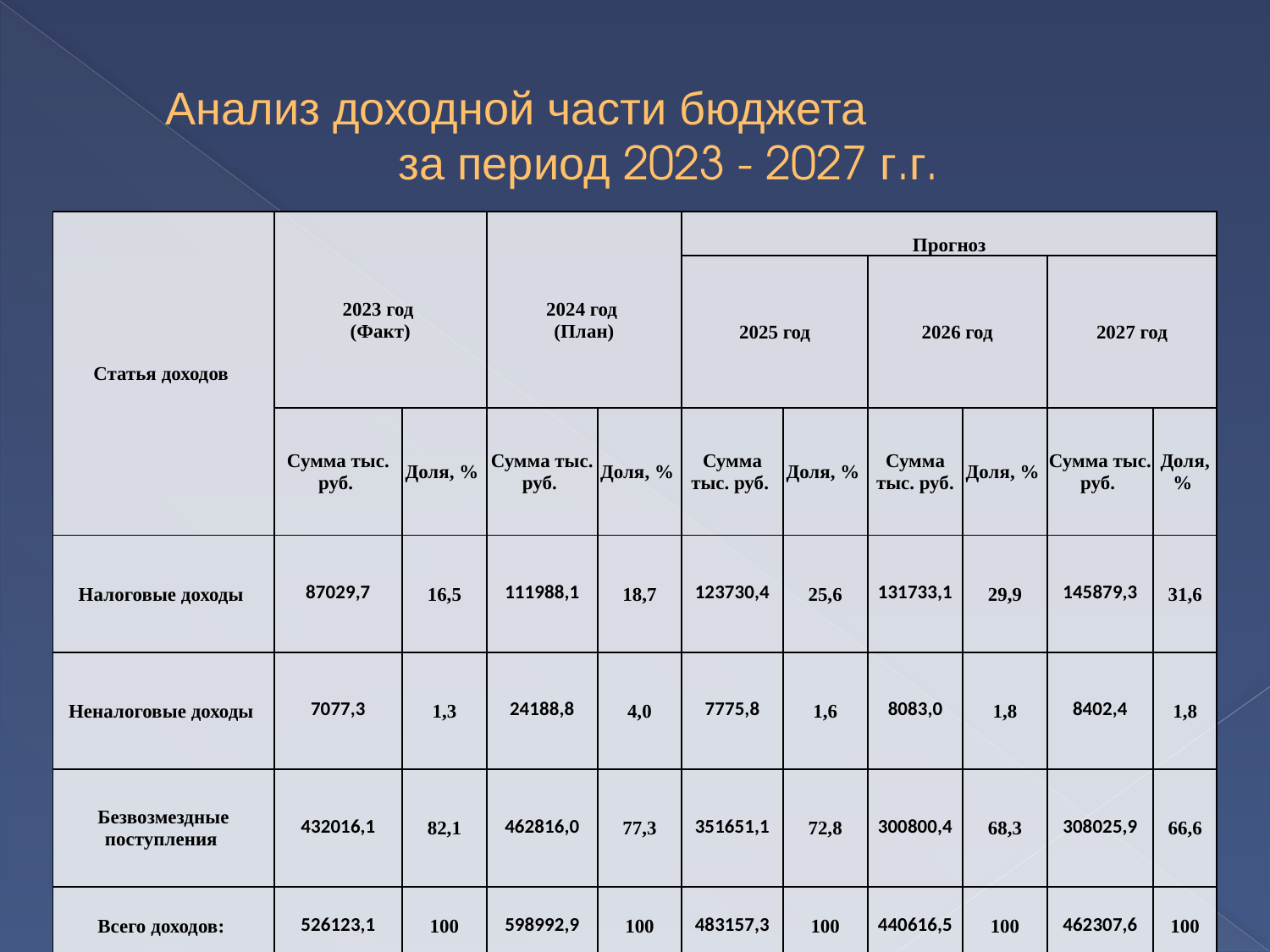

# Анализ доходной части бюджета                         за период 2023 - 2027 г.г.
| Статья доходов | 2023 год (Факт) |  | 2024 год (План) |  | Прогноз |  |  |  |  |  |
| --- | --- | --- | --- | --- | --- | --- | --- | --- | --- | --- |
|  |  |  |  |  | 2025 год |  | 2026 год |  | 2027 год |  |
|  | Сумма тыс. руб. | Доля, % | Сумма тыс. руб. | Доля, % | Сумма тыс. руб. | Доля, % | Сумма тыс. руб. | Доля, % | Сумма тыс. руб. | Доля, % |
| Налоговые доходы | 87029,7 | 16,5 | 111988,1 | 18,7 | 123730,4 | 25,6 | 131733,1 | 29,9 | 145879,3 | 31,6 |
| Неналоговые доходы | 7077,3 | 1,3 | 24188,8 | 4,0 | 7775,8 | 1,6 | 8083,0 | 1,8 | 8402,4 | 1,8 |
| Безвозмездные поступления | 432016,1 | 82,1 | 462816,0 | 77,3 | 351651,1 | 72,8 | 300800,4 | 68,3 | 308025,9 | 66,6 |
| Всего доходов: | 526123,1 | 100 | 598992,9 | 100 | 483157,3 | 100 | 440616,5 | 100 | 462307,6 | 100 |